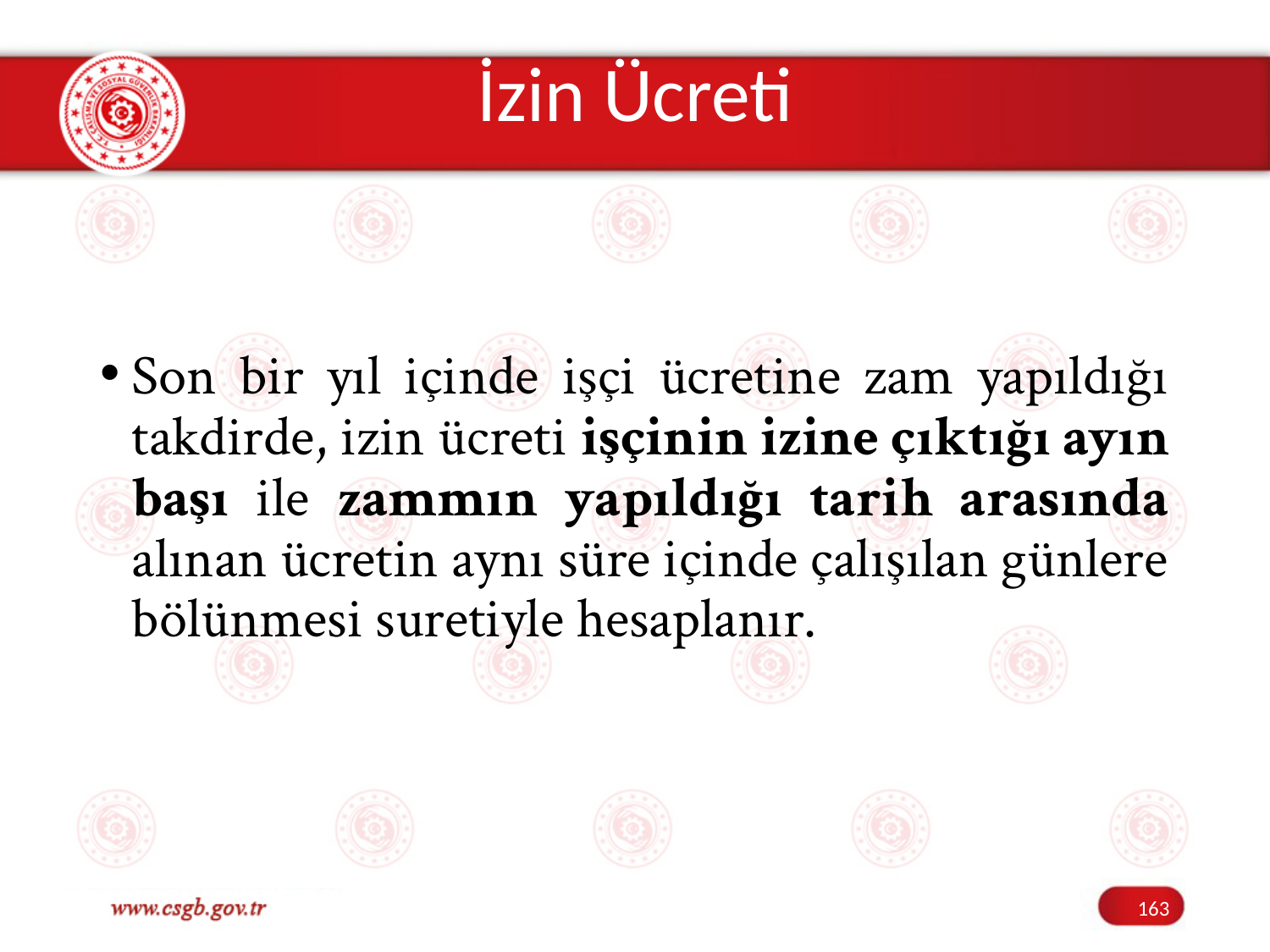

# İzin Ücreti

Son bir yıl içinde işçi ücretine zam yapıldığı takdirde, izin ücreti işçinin izine çıktığı ayın başı ile zammın yapıldığı tarih arasında alınan ücretin aynı süre içinde çalışılan günlere bölünmesi suretiyle hesaplanır.

163